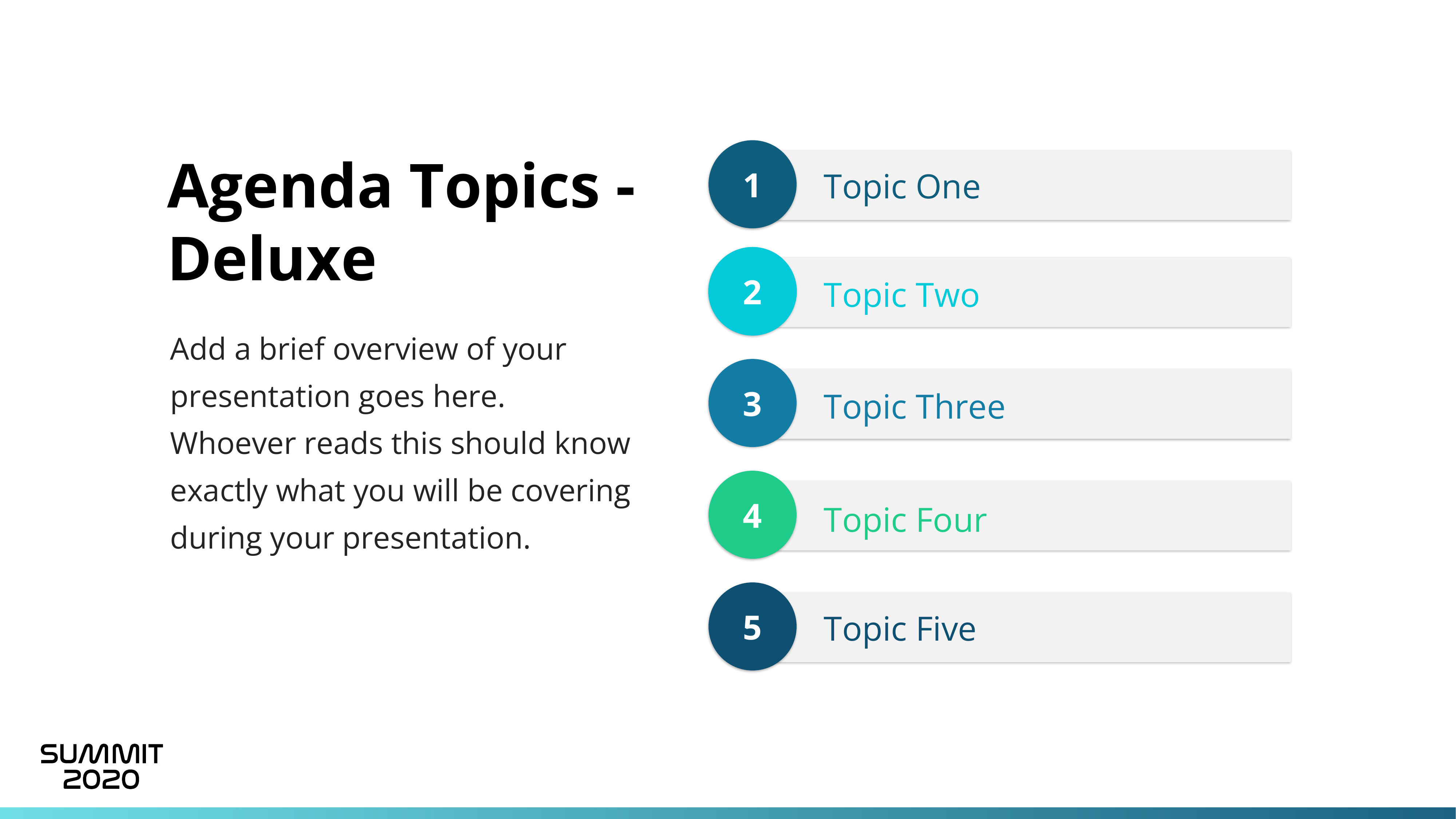

1
Agenda Topics - Deluxe

Topic One
2

Topic Two
Add a brief overview of your presentation goes here. Whoever reads this should know exactly what you will be covering during your presentation.
3

Topic Three
4

Topic Four
5

Topic Five